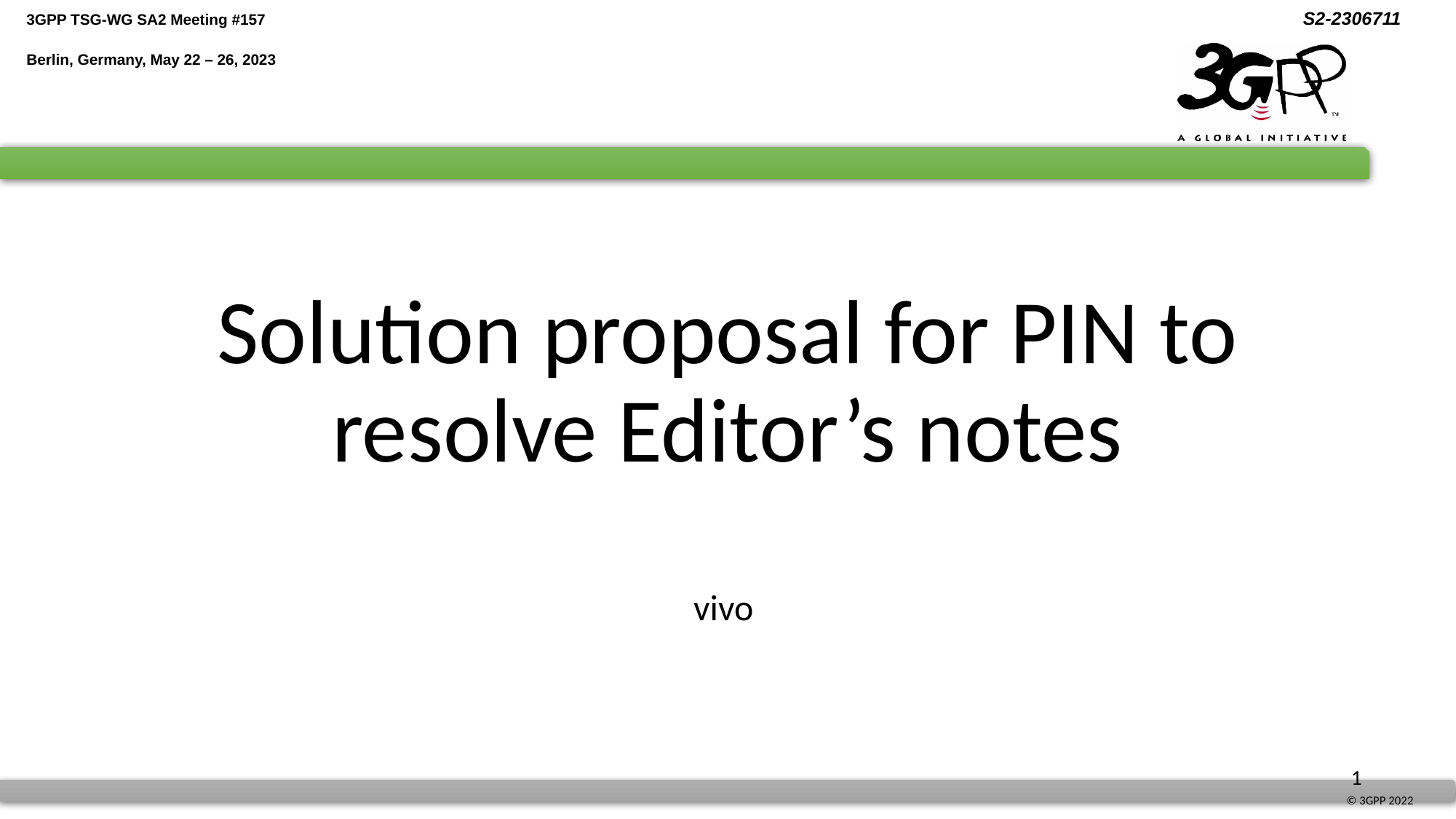

# Solution proposal for PIN to resolve Editor’s notes
vivo